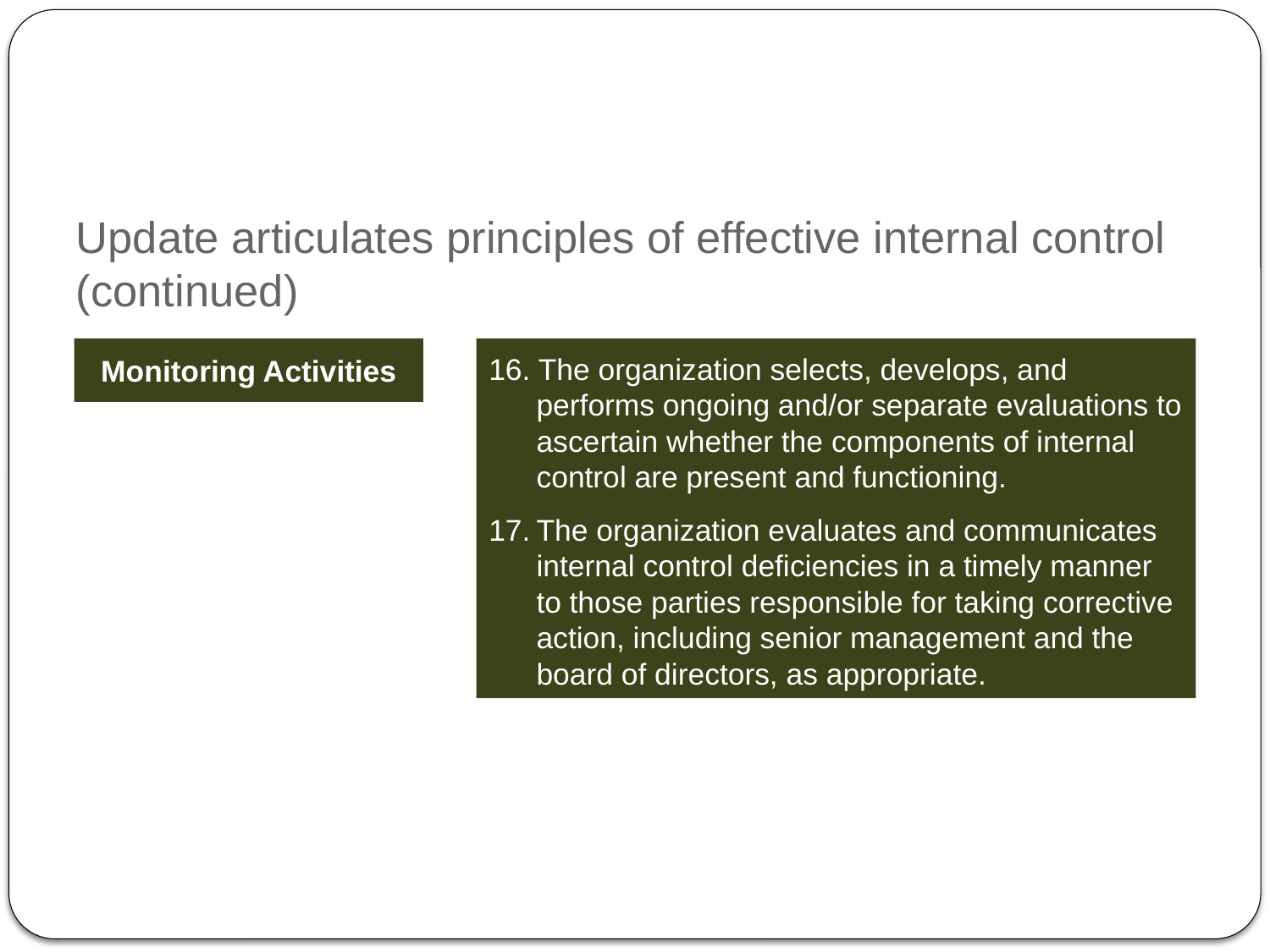

# Update articulates principles of effective internal control (continued)
Monitoring Activities

16. The organization selects, develops, and performs ongoing and/or separate evaluations to ascertain whether the components of internal control are present and functioning.

The organization evaluates and communicates internal control deficiencies in a timely manner to those parties responsible for taking corrective action, including senior management and the board of directors, as appropriate.